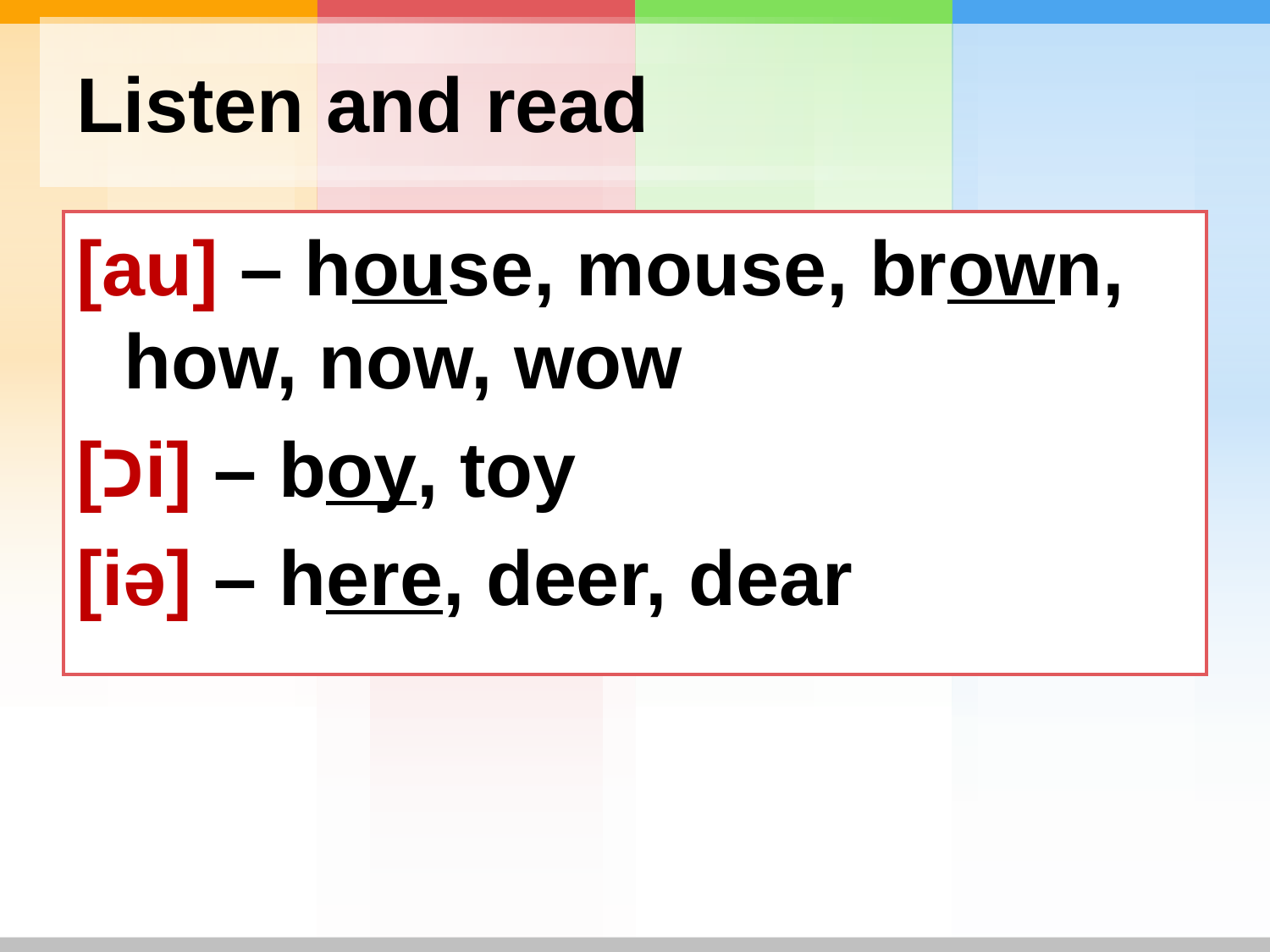

# Listen and read
[au] – house, mouse, brown, how, now, wow
[כi] – boy, toy
[iə] – here, deer, dear